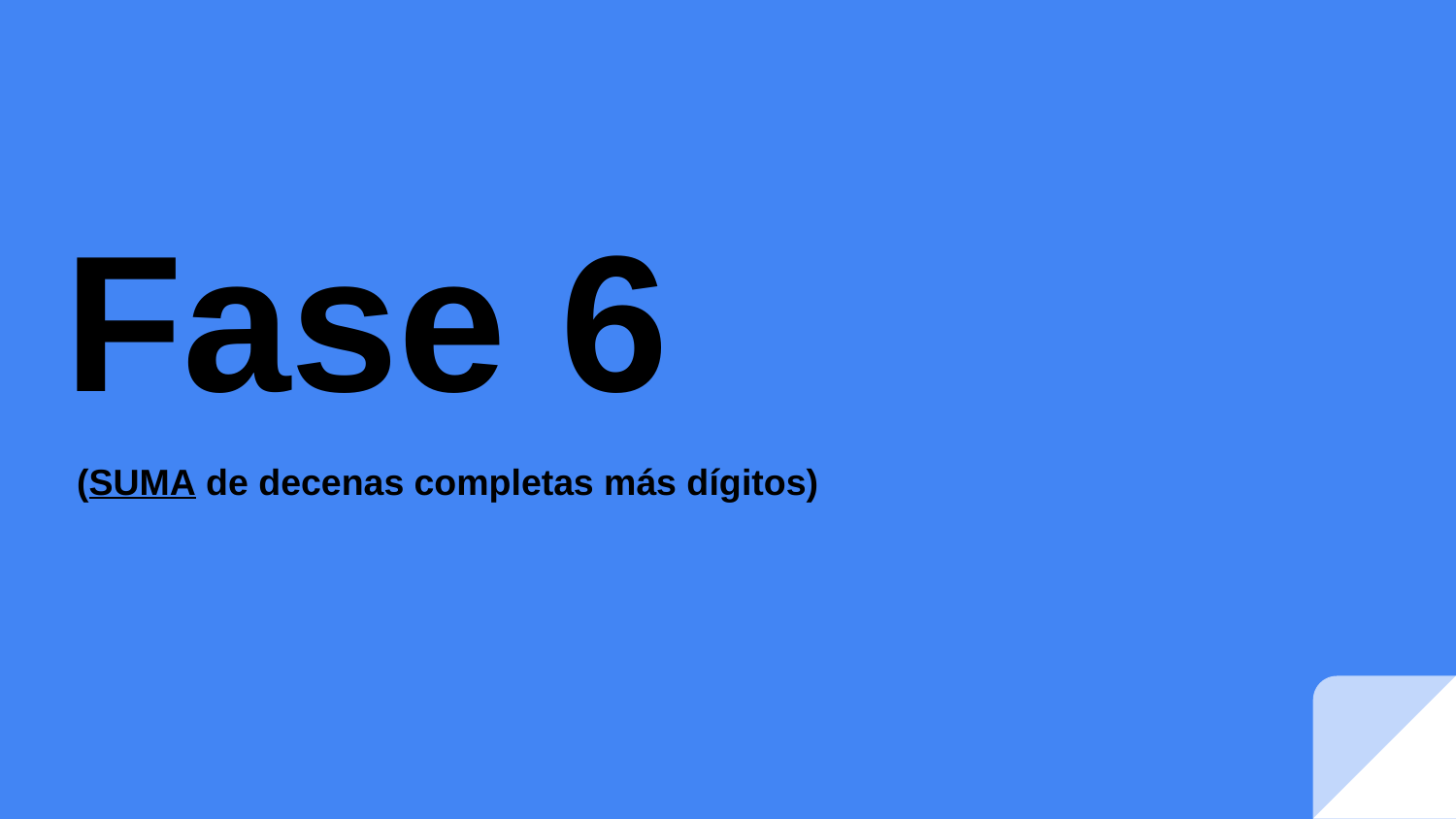

# Fase 6
(SUMA de decenas completas más dígitos)